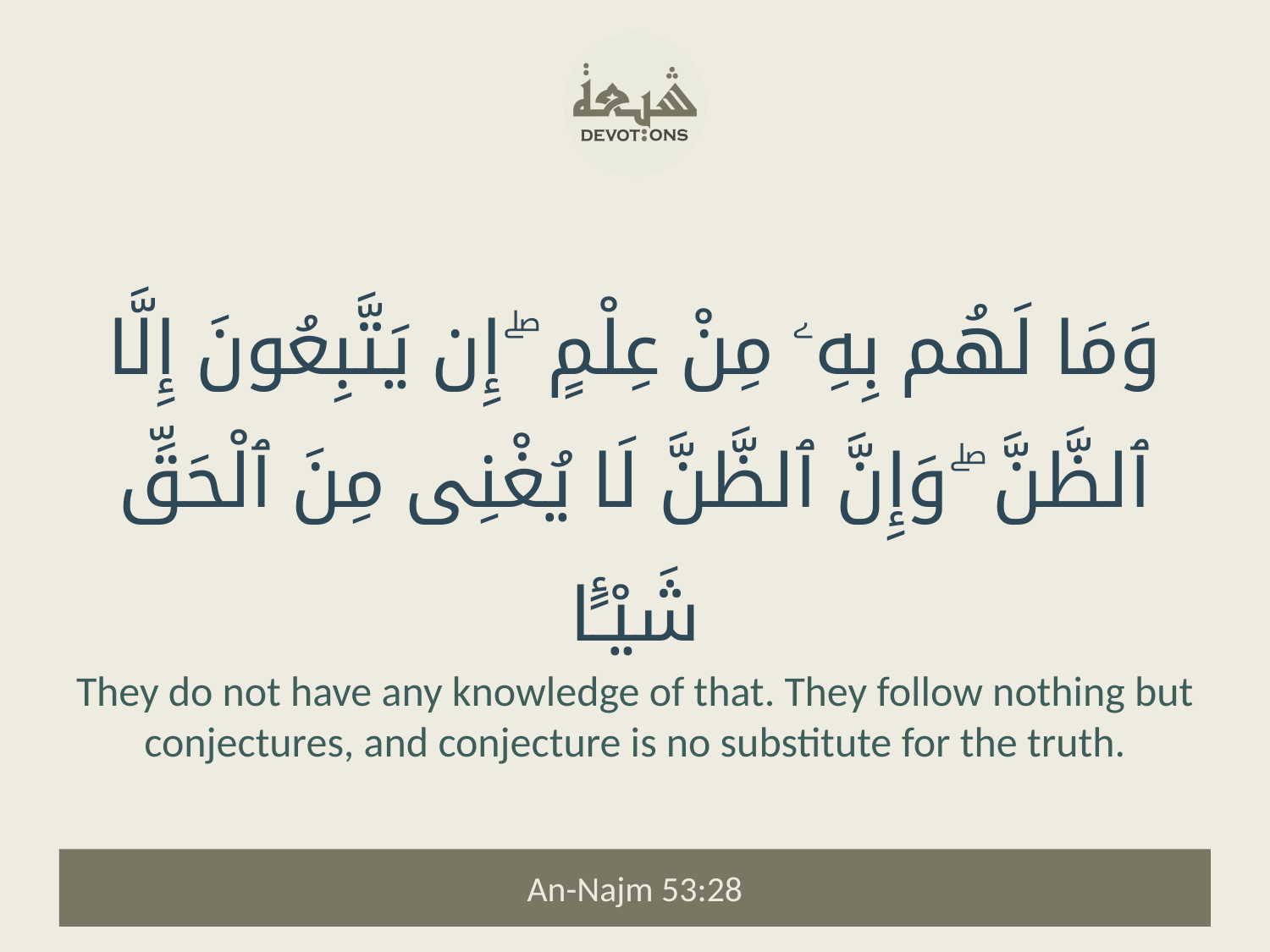

وَمَا لَهُم بِهِۦ مِنْ عِلْمٍ ۖ إِن يَتَّبِعُونَ إِلَّا ٱلظَّنَّ ۖ وَإِنَّ ٱلظَّنَّ لَا يُغْنِى مِنَ ٱلْحَقِّ شَيْـًٔا
They do not have any knowledge of that. They follow nothing but conjectures, and conjecture is no substitute for the truth.
An-Najm 53:28